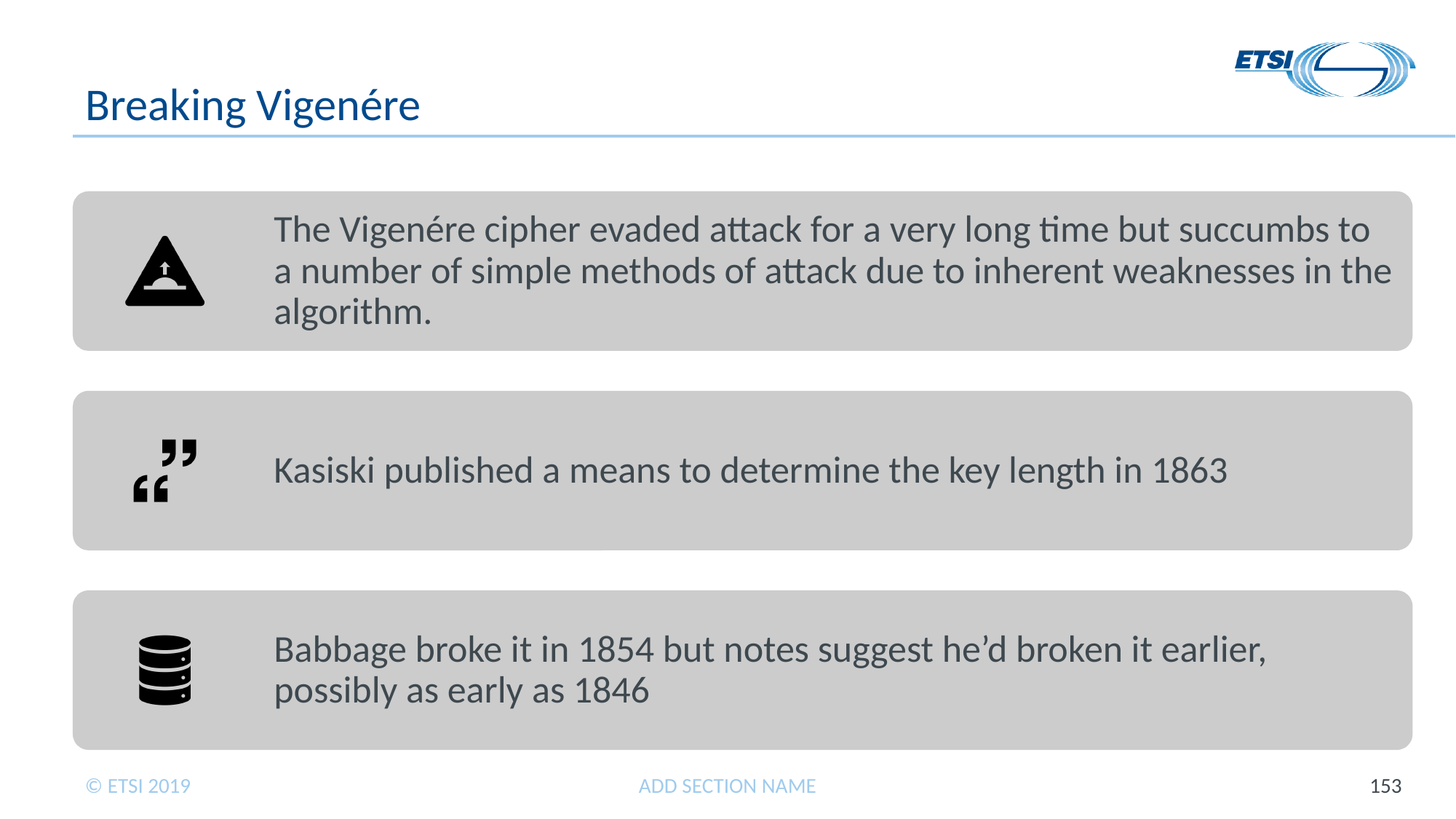

# Breaking Vigenére
The Vigenére cipher evaded attack for a very long time but succumbs to a number of simple methods of attack due to inherent weaknesses in the algorithm.
Kasiski published a means to determine the key length in 1863
Babbage broke it in 1854 but notes suggest he’d broken it earlier, possibly as early as 1846
ADD SECTION NAME